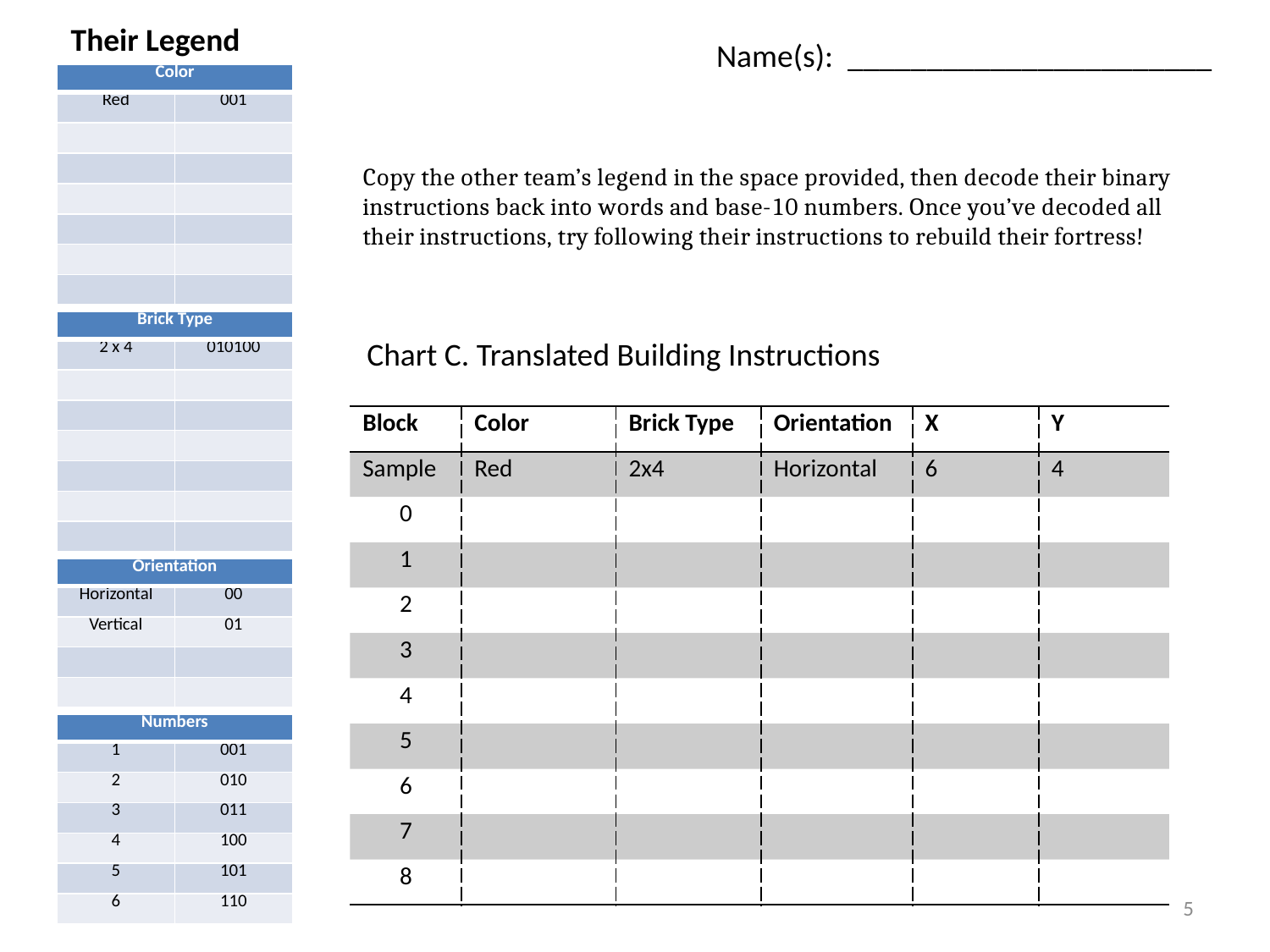

Their Legend
Name(s):  _______________________
| Color |  |
| --- | --- |
| Red | 001 |
|  |  |
|  |  |
|  |  |
|  |  |
|  |  |
|  |  |
Copy the other team’s legend in the space provided, then decode their binary instructions back into words and base-10 numbers. Once you’ve decoded all their instructions, try following their instructions to rebuild their fortress!
| Brick Type |  |
| --- | --- |
| 2 x 4 | 010100 |
|  |  |
|  |  |
|  |  |
|  |  |
|  |  |
|  |  |
Chart C. Translated Building Instructions
| Block | Color | Brick Type | Orientation | X | Y |
| --- | --- | --- | --- | --- | --- |
| Sample | Red | 2x4 | Horizontal | 6 | 4 |
| 0 |  |  |  |  |  |
| 1 |  |  |  |  |  |
| 2 |  |  |  |  |  |
| 3 |  |  |  |  |  |
| 4 |  |  |  |  |  |
| 5 |  |  |  |  |  |
| 6 |  |  |  |  |  |
| 7 |  |  |  |  |  |
| 8 |  |  |  |  |  |
| Orientation |  |
| --- | --- |
| Horizontal | 00 |
| Vertical | 01 |
|  |  |
|  |  |
| Numbers |  |
| --- | --- |
| 1 | 001 |
| 2 | 010 |
| 3 | 011 |
| 4 | 100 |
| 5 | 101 |
| 6 | 110 |
5